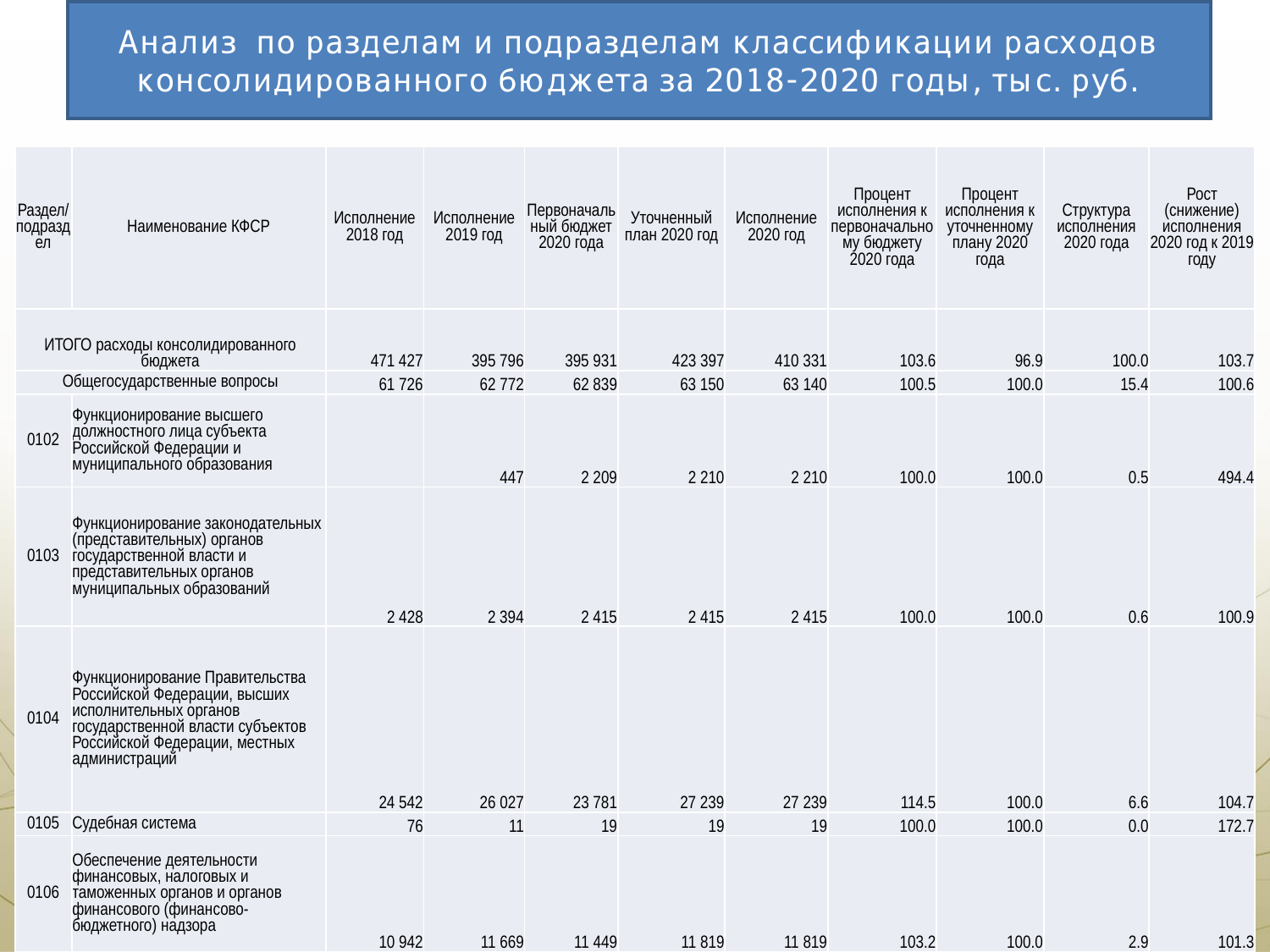

Анализ  по разделам и подразделам классификации расходов консолидированного бюджета за 2018-2020 годы, тыс. руб.
| Раздел/подраздел | Наименование КФСР | Исполнение 2018 год | Исполнение 2019 год | Первоначальный бюджет 2020 года | Уточненный план 2020 год | Исполнение 2020 год | Процент исполнения к первоначальному бюджету 2020 года | Процент исполнения к уточненному плану 2020 года | Структура исполнения 2020 года | Рост (снижение) исполнения 2020 год к 2019 году |
| --- | --- | --- | --- | --- | --- | --- | --- | --- | --- | --- |
| ИТОГО расходы консолидированного бюджета |  | 471 427 | 395 796 | 395 931 | 423 397 | 410 331 | 103.6 | 96.9 | 100.0 | 103.7 |
| Общегосударственные вопросы |  | 61 726 | 62 772 | 62 839 | 63 150 | 63 140 | 100.5 | 100.0 | 15.4 | 100.6 |
| 0102 | Функционирование высшего должностного лица субъекта Российской Федерации и муниципального образования |  | 447 | 2 209 | 2 210 | 2 210 | 100.0 | 100.0 | 0.5 | 494.4 |
| 0103 | Функционирование законодательных (представительных) органов государственной власти и представительных органов муниципальных образований | 2 428 | 2 394 | 2 415 | 2 415 | 2 415 | 100.0 | 100.0 | 0.6 | 100.9 |
| 0104 | Функционирование Правительства Российской Федерации, высших исполнительных органов государственной власти субъектов Российской Федерации, местных администраций | 24 542 | 26 027 | 23 781 | 27 239 | 27 239 | 114.5 | 100.0 | 6.6 | 104.7 |
| 0105 | Судебная система | 76 | 11 | 19 | 19 | 19 | 100.0 | 100.0 | 0.0 | 172.7 |
| 0106 | Обеспечение деятельности финансовых, налоговых и таможенных органов и органов финансового (финансово-бюджетного) надзора | 10 942 | 11 669 | 11 449 | 11 819 | 11 819 | 103.2 | 100.0 | 2.9 | 101.3 |
20